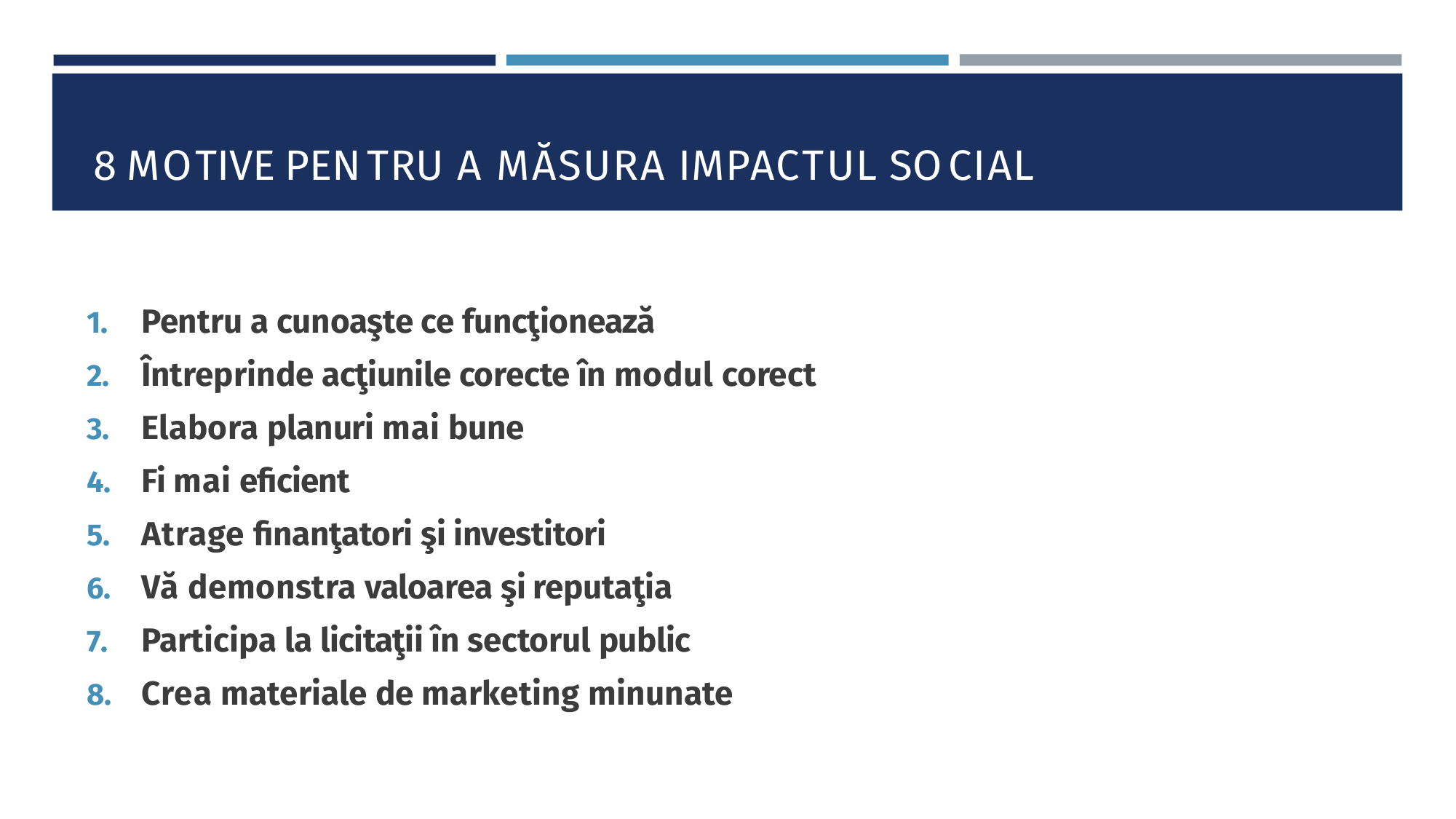

# 8 MOTIVE PENTRU A MĂSURA IMPACTUL SOCIAL
Pentru a cunoaşte ce funcţionează
Întreprinde acţiunile corecte în modul corect
Elabora planuri mai bune
Fi mai eficient
Atrage finanţatori şi investitori
Vă demonstra valoarea şi reputaţia
Participa la licitaţii în sectorul public
Crea materiale de marketing minunate